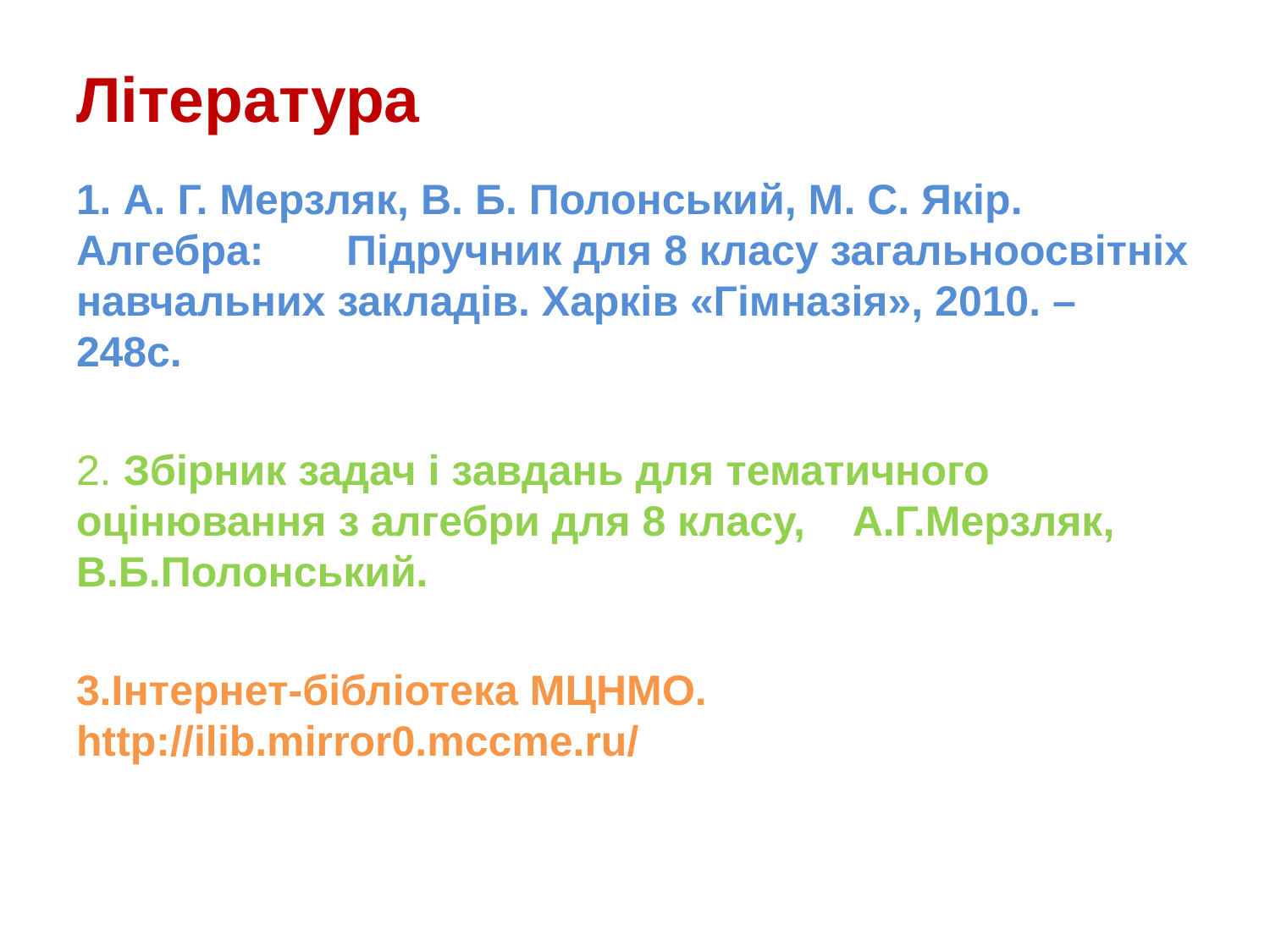

# Література
1. А. Г. Мерзляк, В. Б. Полонський, М. С. Якір. Алгебра:       Підручник для 8 класу загальноосвітніх навчальних закладів. Харків «Гімназія», 2010. – 248с.

2. Збірник задач і завдань для тематичного оцінювання з алгебри для 8 класу,    А.Г.Мерзляк, В.Б.Полонський.

3.Інтернет-бібліотека МЦНМО. http://ilib.mirror0.mccme.ru/